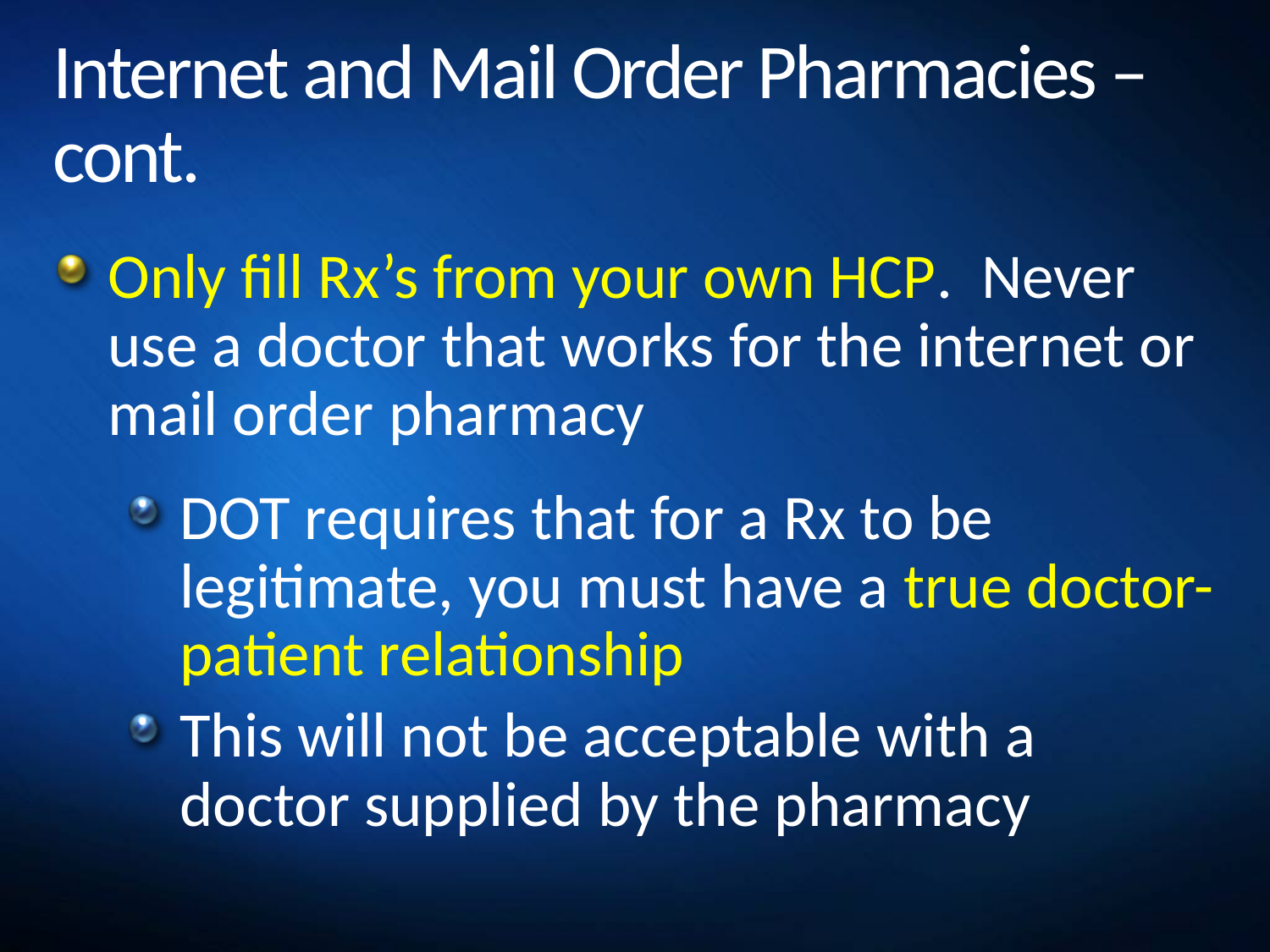

# Internet and Mail Order Pharmacies – cont.
Only fill Rx’s from your own HCP.  Never use a doctor that works for the internet or mail order pharmacy

DOT requires that for a Rx to be legitimate, you must have a true doctor-patient relationship
This will not be acceptable with a doctor supplied by the pharmacy